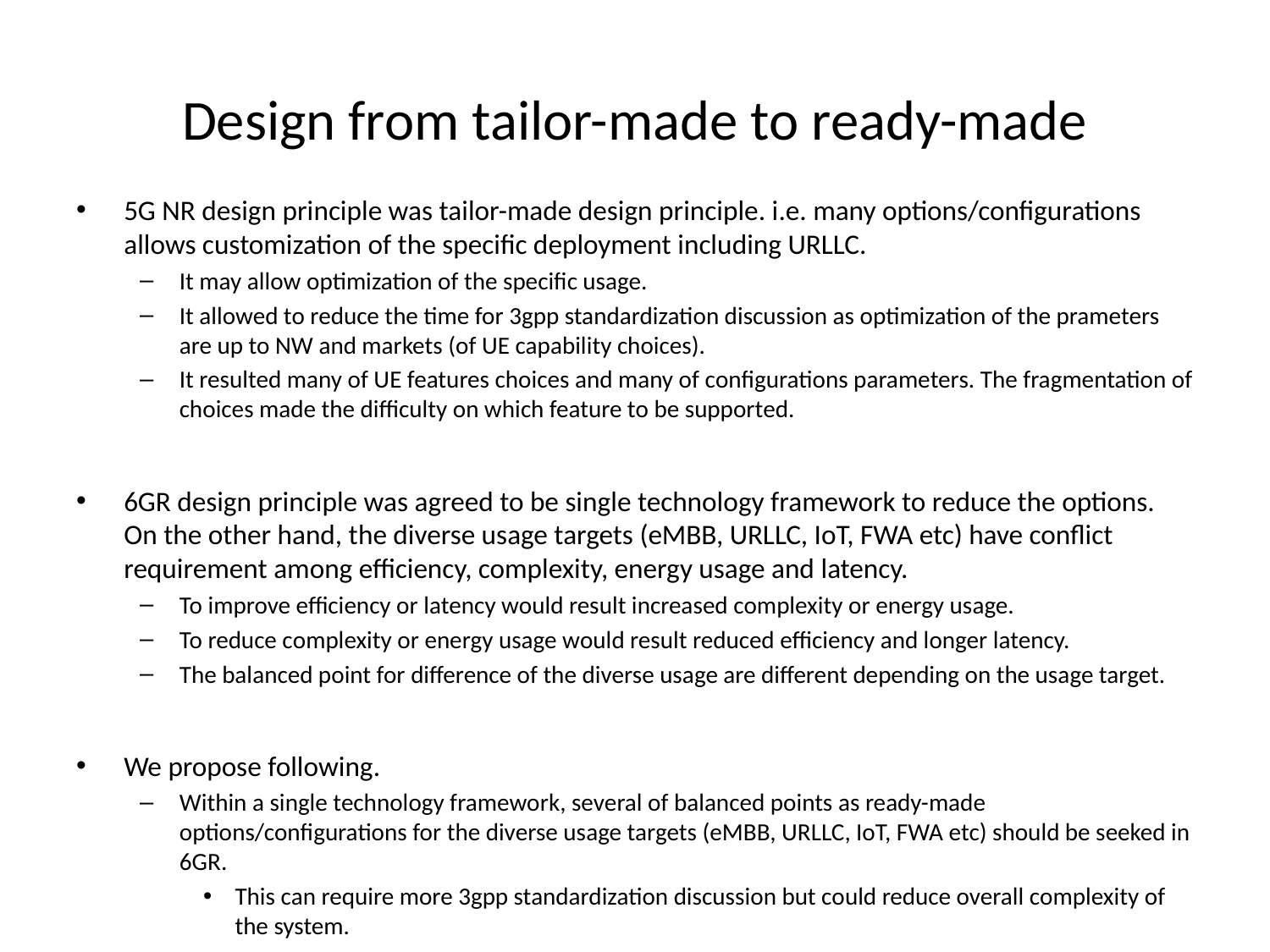

# Design from tailor-made to ready-made
5G NR design principle was tailor-made design principle. i.e. many options/configurations allows customization of the specific deployment including URLLC.
It may allow optimization of the specific usage.
It allowed to reduce the time for 3gpp standardization discussion as optimization of the prameters are up to NW and markets (of UE capability choices).
It resulted many of UE features choices and many of configurations parameters. The fragmentation of choices made the difficulty on which feature to be supported.

6GR design principle was agreed to be single technology framework to reduce the options. On the other hand, the diverse usage targets (eMBB, URLLC, IoT, FWA etc) have conflict requirement among efficiency, complexity, energy usage and latency.
To improve efficiency or latency would result increased complexity or energy usage.
To reduce complexity or energy usage would result reduced efficiency and longer latency.
The balanced point for difference of the diverse usage are different depending on the usage target.

We propose following.
Within a single technology framework, several of balanced points as ready-made options/configurations for the diverse usage targets (eMBB, URLLC, IoT, FWA etc) should be seeked in 6GR.
This can require more 3gpp standardization discussion but could reduce overall complexity of the system.